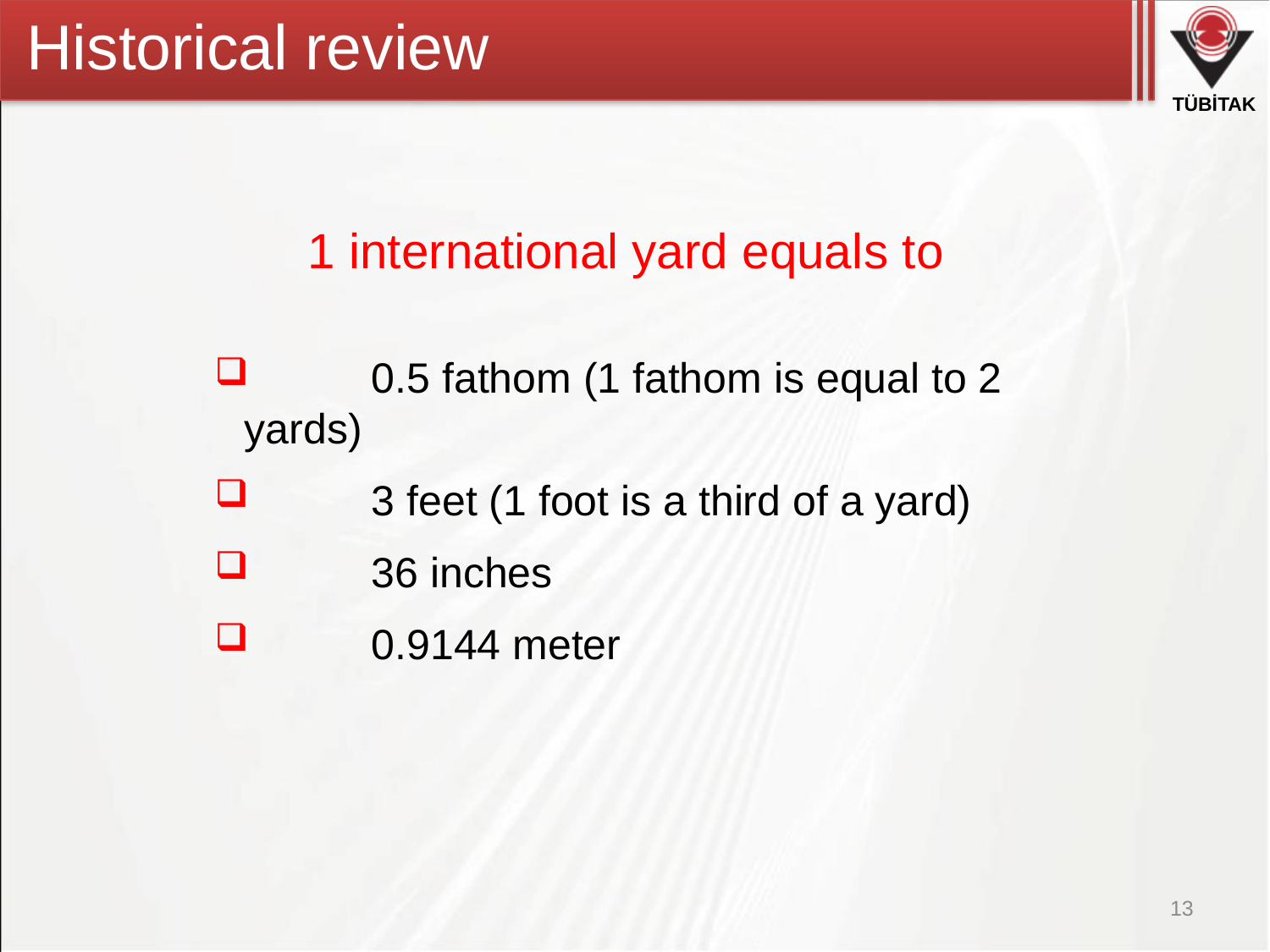

Historical review

	1 international yard equals to

 	0.5 fathom (1 fathom is equal to 2 yards)
 	3 feet (1 foot is a third of a yard)
 	36 inches
 	0.9144 meter
13